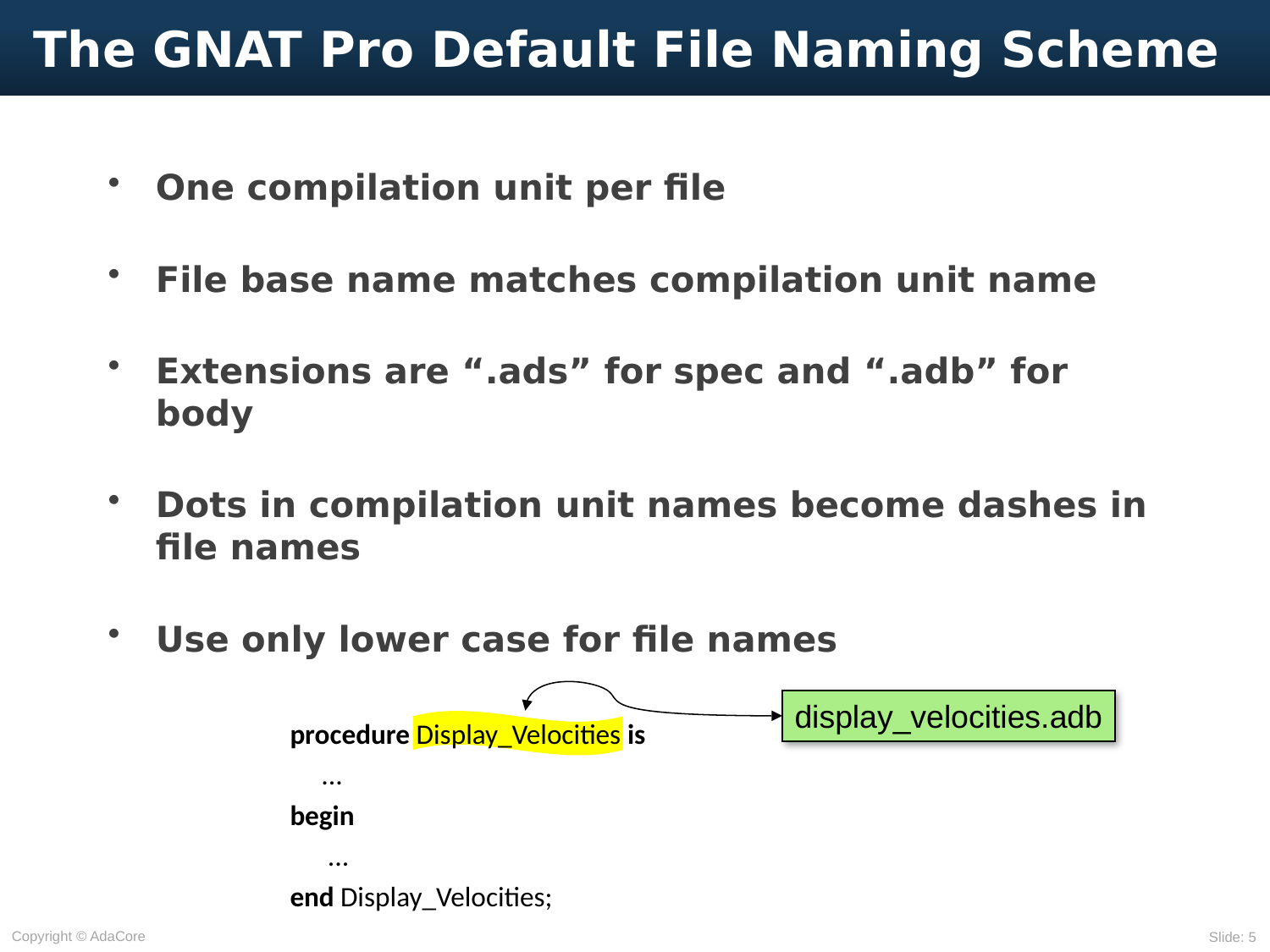

# The GNAT Pro Default File Naming Scheme
One compilation unit per file
File base name matches compilation unit name
Extensions are “.ads” for spec and “.adb” for body
Dots in compilation unit names become dashes in file names
Use only lower case for file names
display_velocities.adb
procedure Display_Velocities is
	...
begin
	 ...
end Display_Velocities;